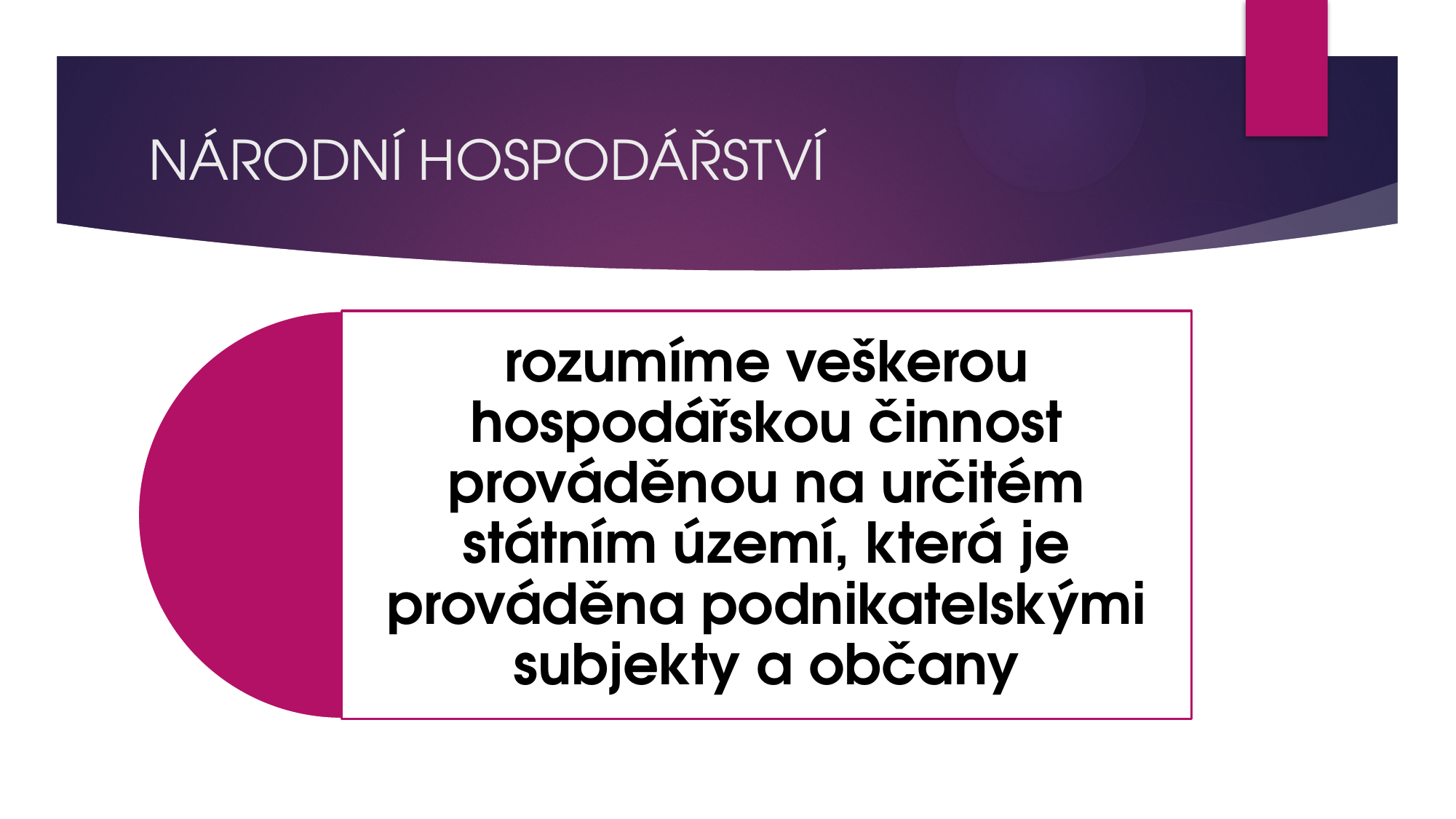

# NÁRODNÍ HOSPODÁŘSTVÍ
rozumíme veškerou hospodářskou činnost prováděnou na určitém státním území, která je prováděna podnikatelskými subjekty a občany